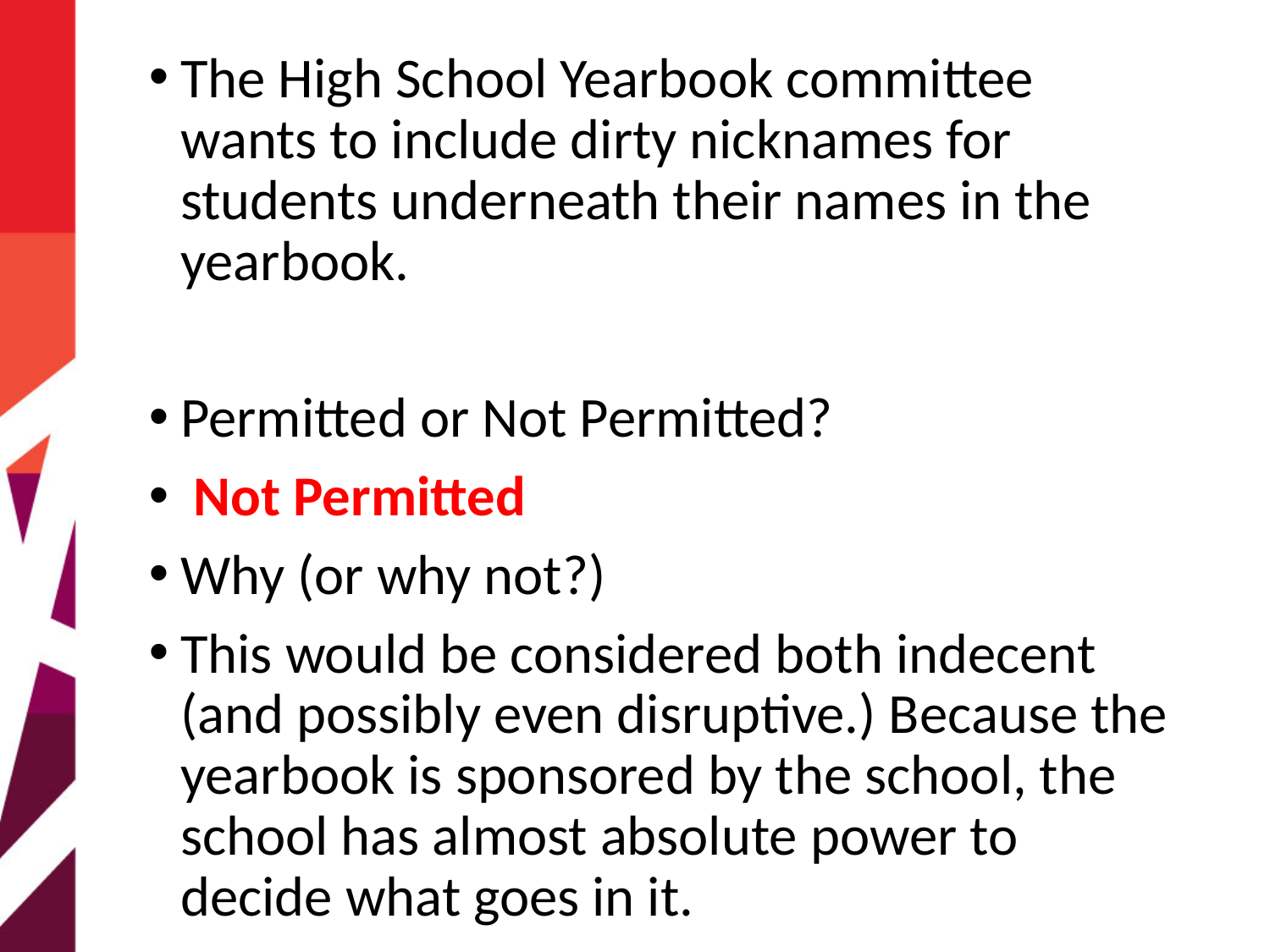

The High School Yearbook committee wants to include dirty nicknames for students underneath their names in the yearbook.

Permitted or Not Permitted?
 Not Permitted
Why (or why not?)
This would be considered both indecent (and possibly even disruptive.) Because the yearbook is sponsored by the school, the school has almost absolute power to decide what goes in it.